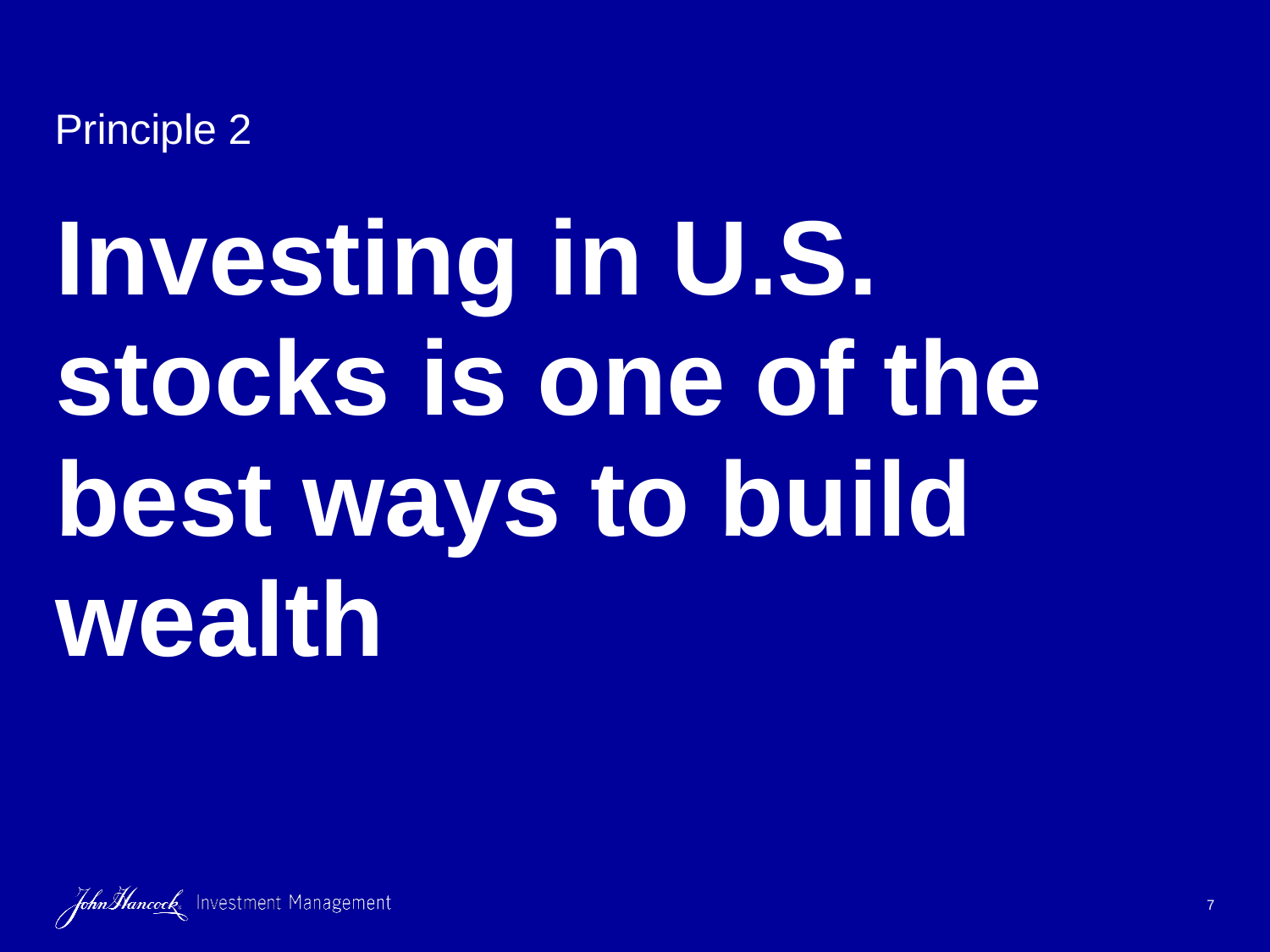

Principle 2
# Investing in U.S. stocks is one of the best ways to build wealth
7